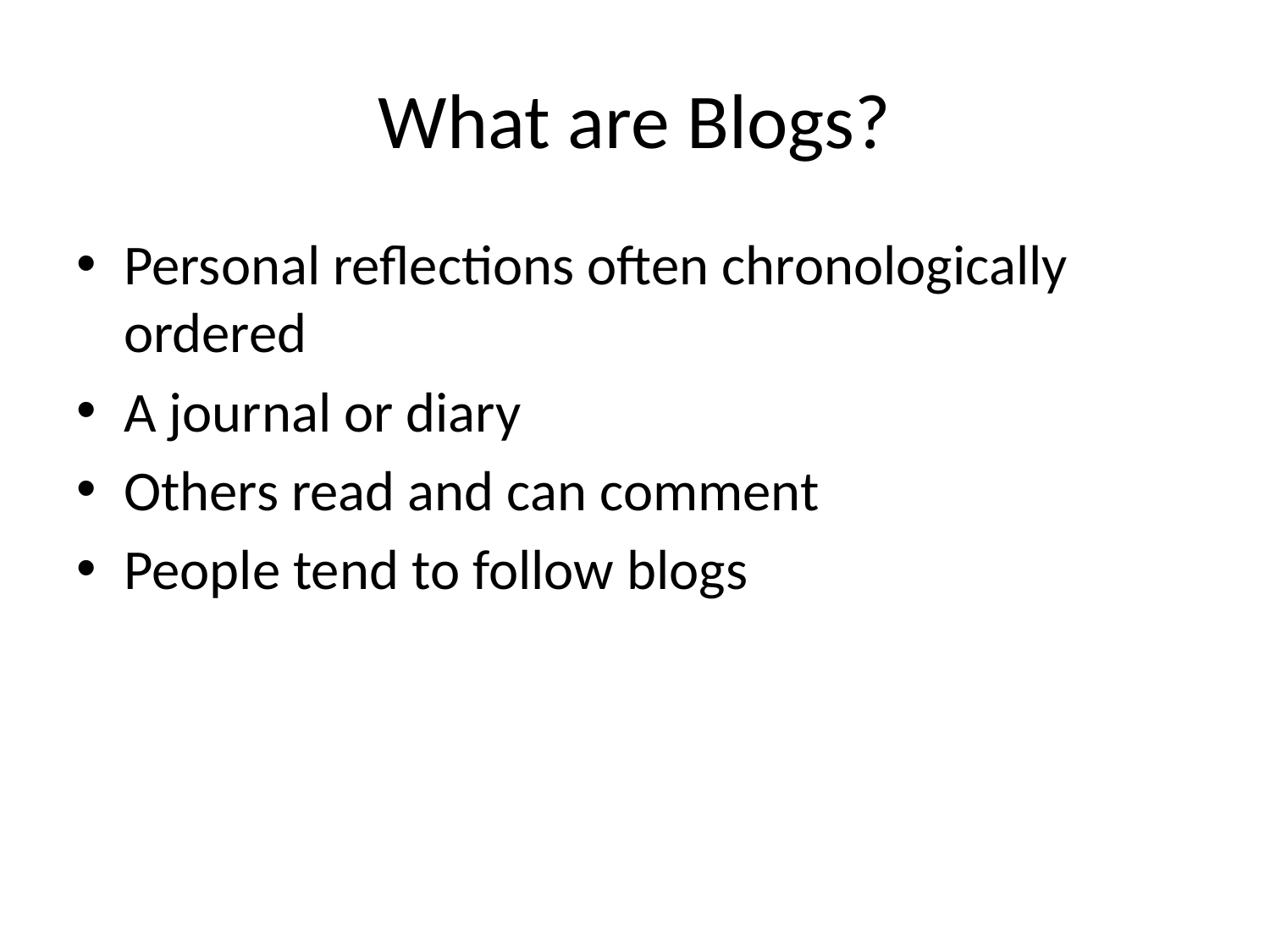

# What are Blogs?
Personal reflections often chronologically ordered
A journal or diary
Others read and can comment
People tend to follow blogs